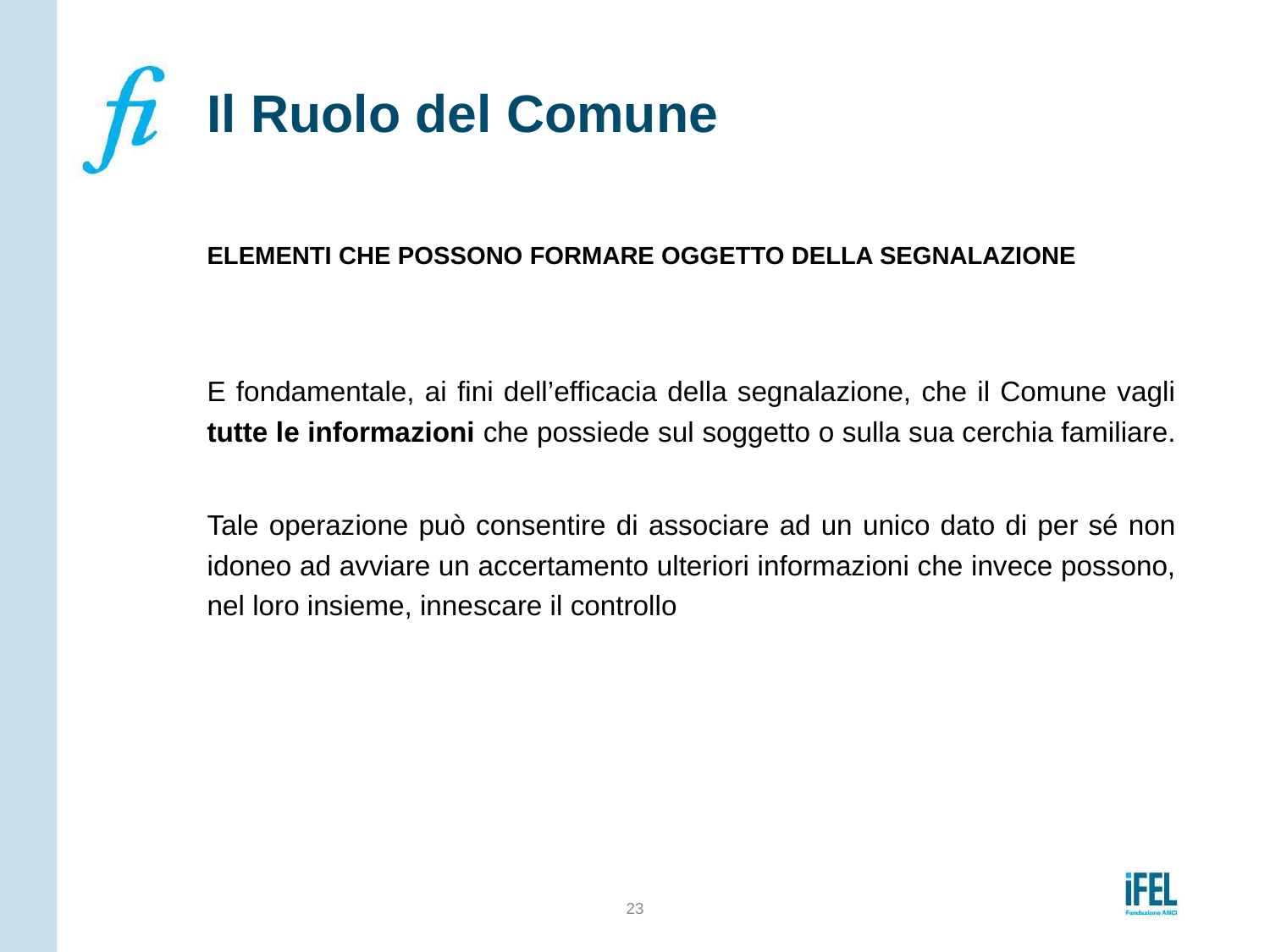

# Il Ruolo del Comune
ELEMENTI CHE POSSONO FORMARE OGGETTO DELLA SEGNALAZIONE

E fondamentale, ai fini dell’efficacia della segnalazione, che il Comune vagli tutte le informazioni che possiede sul soggetto o sulla sua cerchia familiare.

Tale operazione può consentire di associare ad un unico dato di per sé non idoneo ad avviare un accertamento ulteriori informazioni che invece possono, nel loro insieme, innescare il controllo
23